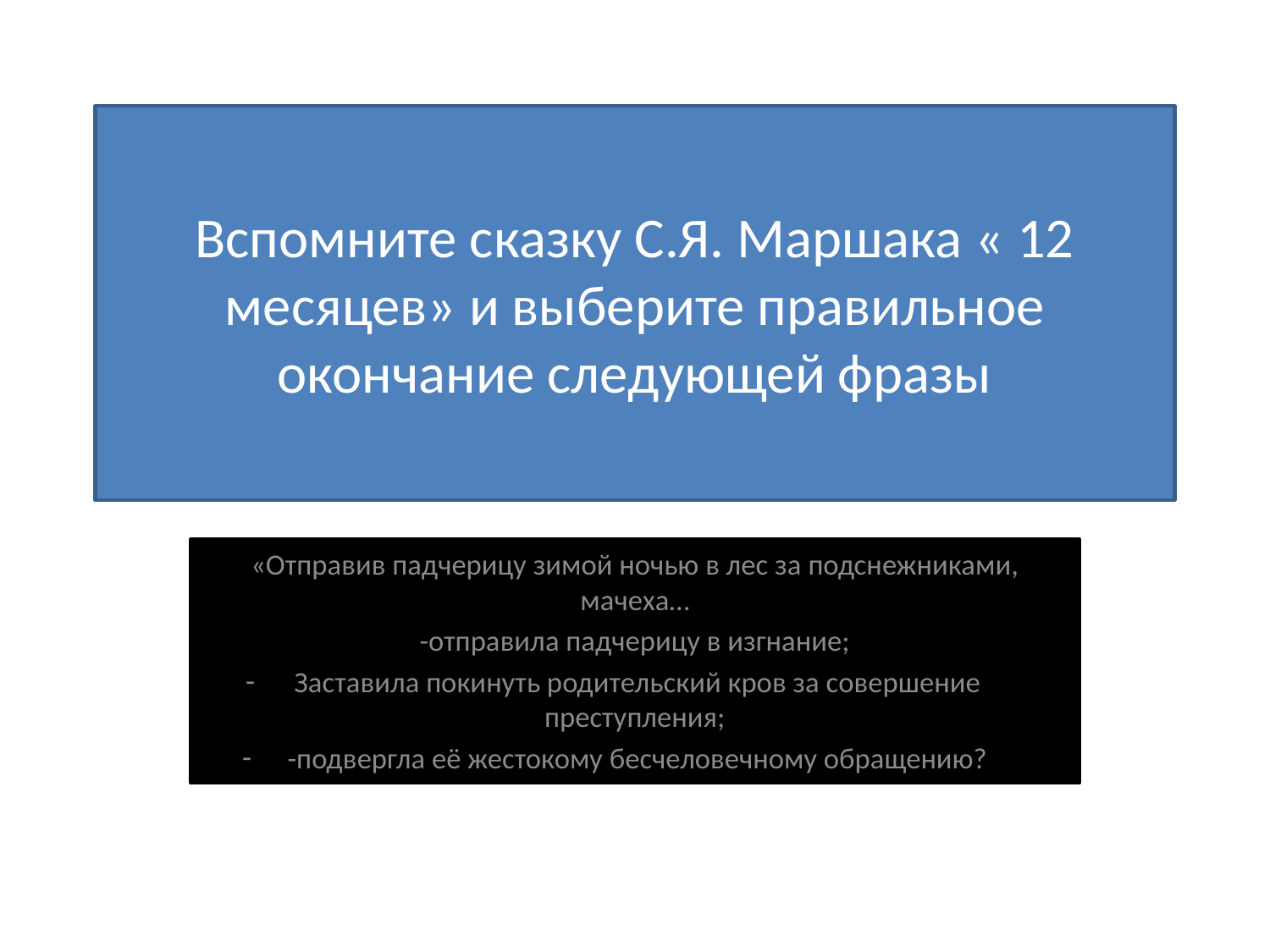

# Вспомните сказку С.Я. Маршака « 12 месяцев» и выберите правильное окончание следующей фразы
«Отправив падчерицу зимой ночью в лес за подснежниками, мачеха…
-отправила падчерицу в изгнание;
Заставила покинуть родительский кров за совершение преступления;
-подвергла её жестокому бесчеловечному обращению?